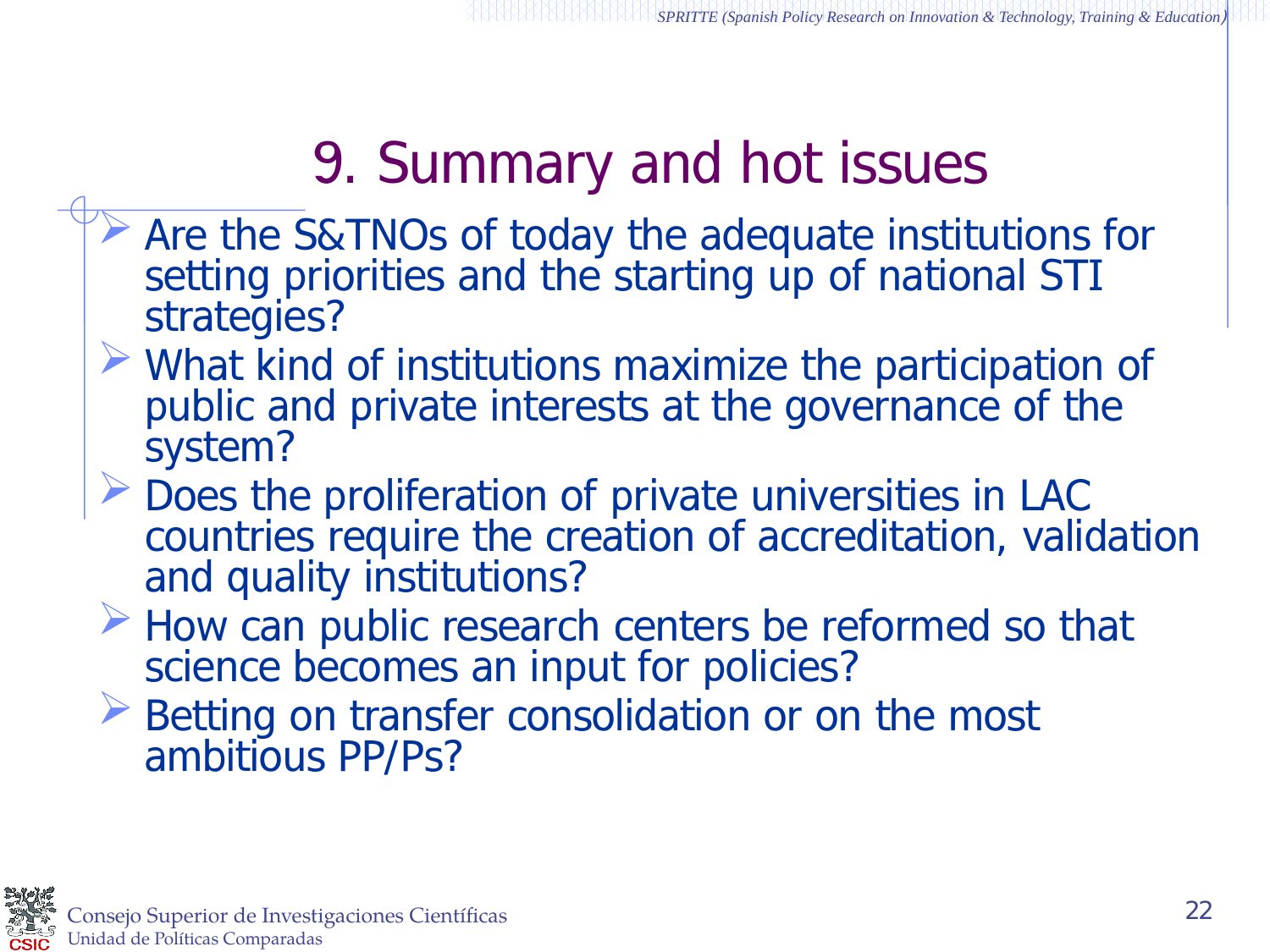

# 9. Summary and hot issues
Are the S&TNOs of today the adequate institutions for setting priorities and the starting up of national STI strategies?
What kind of institutions maximize the participation of public and private interests at the governance of the system?
Does the proliferation of private universities in LAC countries require the creation of accreditation, validation and quality institutions?
How can public research centers be reformed so that  science becomes an input for policies?
Betting on transfer consolidation or on the most ambitious PP/Ps?
22